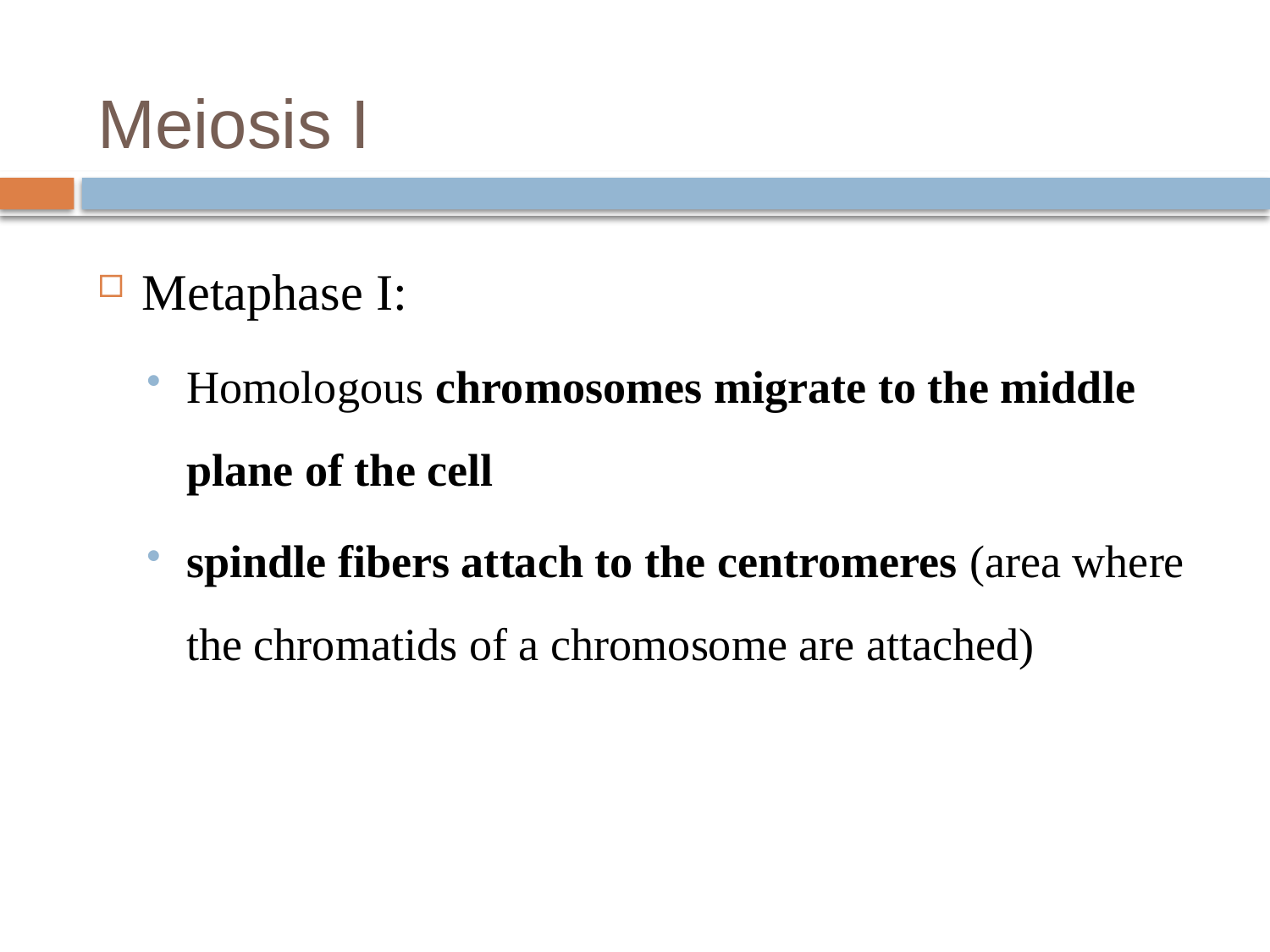

# Meiosis I
Metaphase I:
Homologous chromosomes migrate to the middle plane of the cell
spindle fibers attach to the centromeres (area where the chromatids of a chromosome are attached)